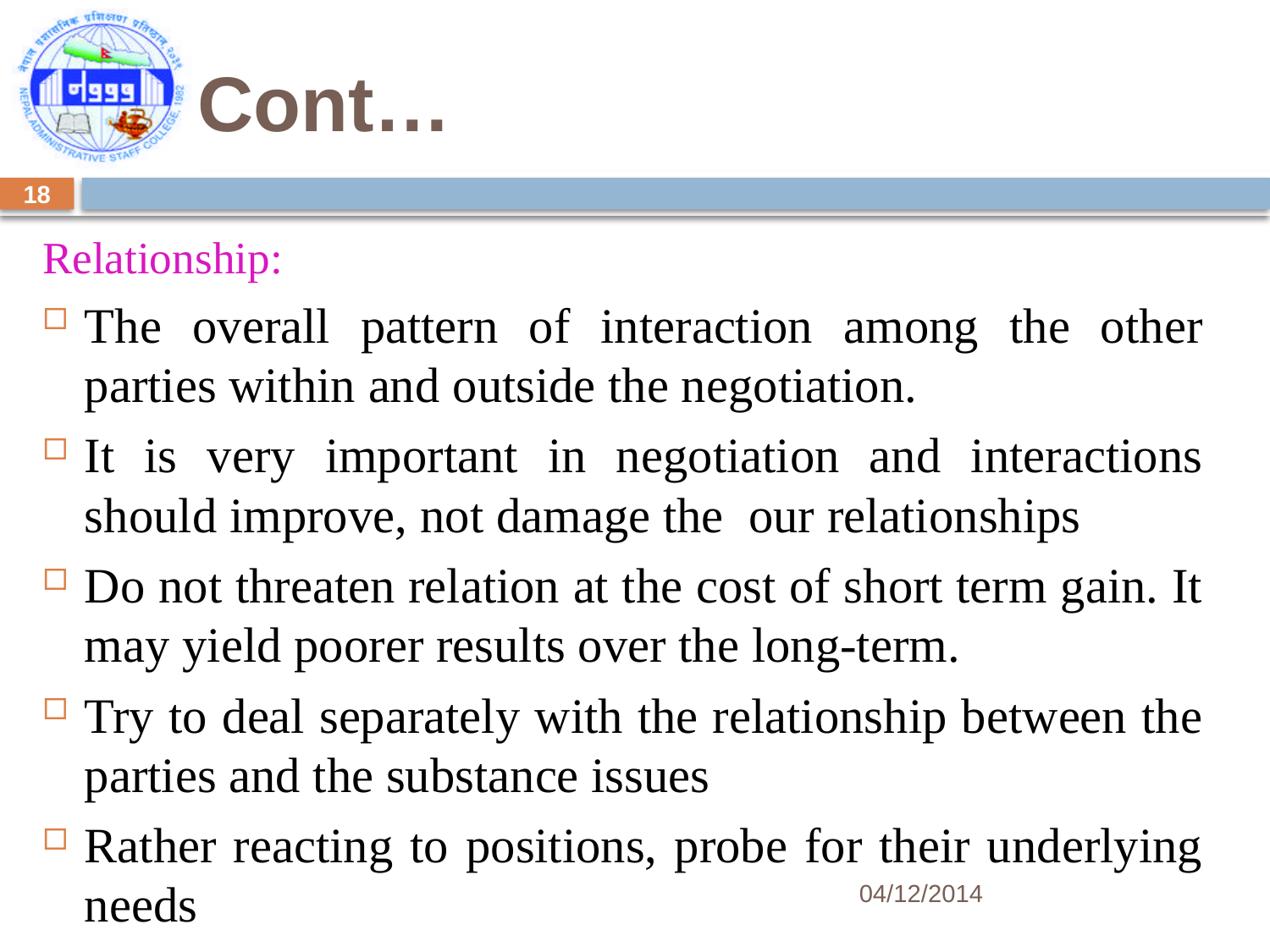

# Cont…
18
Relationship:
The overall pattern of interaction among the other parties within and outside the negotiation.
It is very important in negotiation and interactions should improve, not damage the  our relationships
Do not threaten relation at the cost of short term gain. It may yield poorer results over the long-term.
Try to deal separately with the relationship between the parties and the substance issues
Rather reacting to positions, probe for their underlying needs

04/12/2014